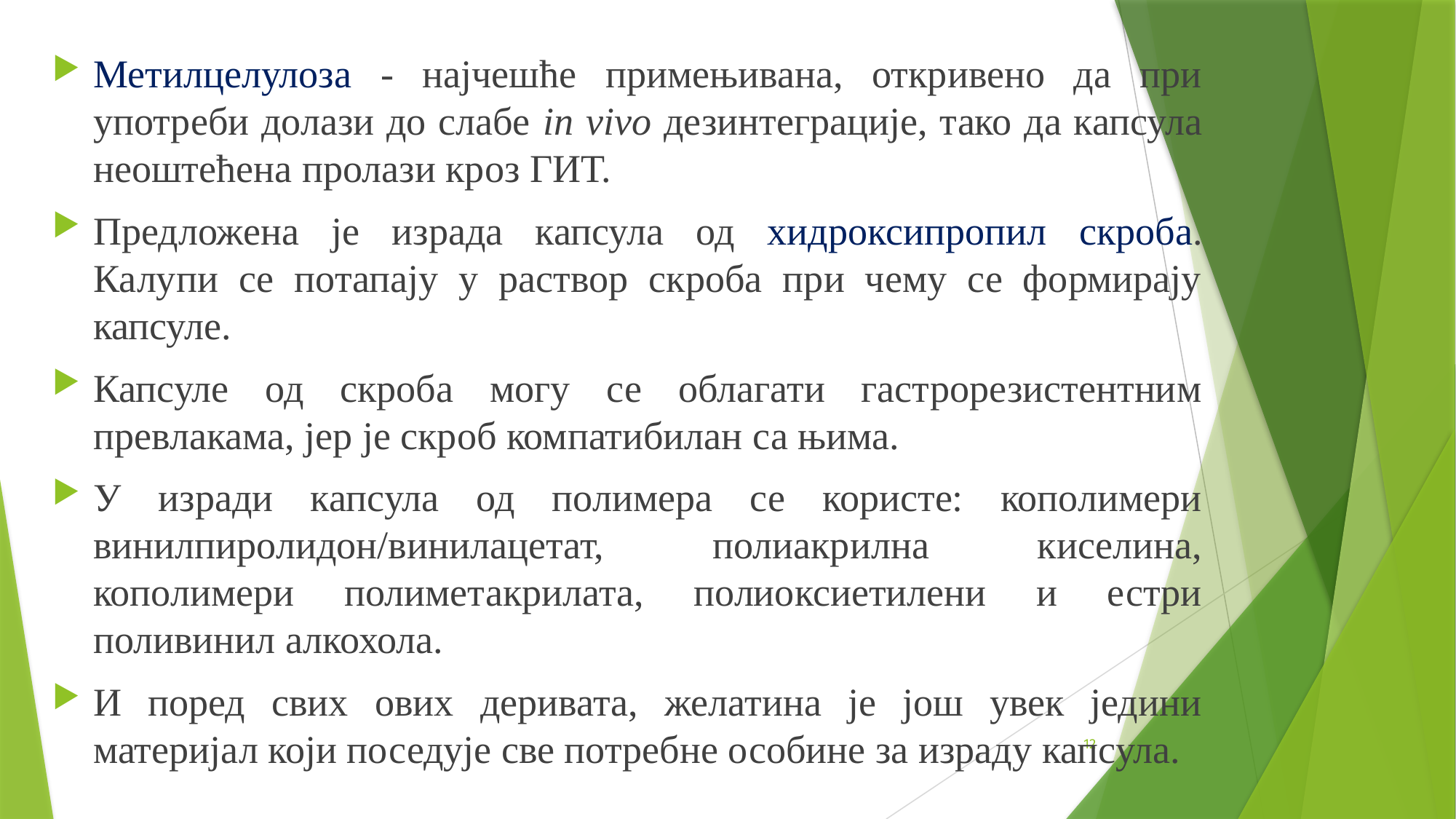

Метилцелулоза - најчешће примењивана, откривено да при употреби долази до слабе in vivo дезинтеграције, тако да капсула неоштећена пролази кроз ГИТ.
Предложена је израда капсула од хидроксипропил скроба. Калупи се потапају у раствор скроба при чему се формирају капсуле.
Капсуле од скроба могу се облагати гастрорезистентним превлакама, јер је скроб компатибилан са њима.
У изради капсула од полимера се користе: кополимери винилпиролидон/винилацетат, полиакрилна киселина, кополимери полиметакрилата, полиоксиетилени и естри поливинил алкохола.
И поред свих ових деривата, желатина је још увек једини материјал који поседује све потребне особине за израду капсула.

12